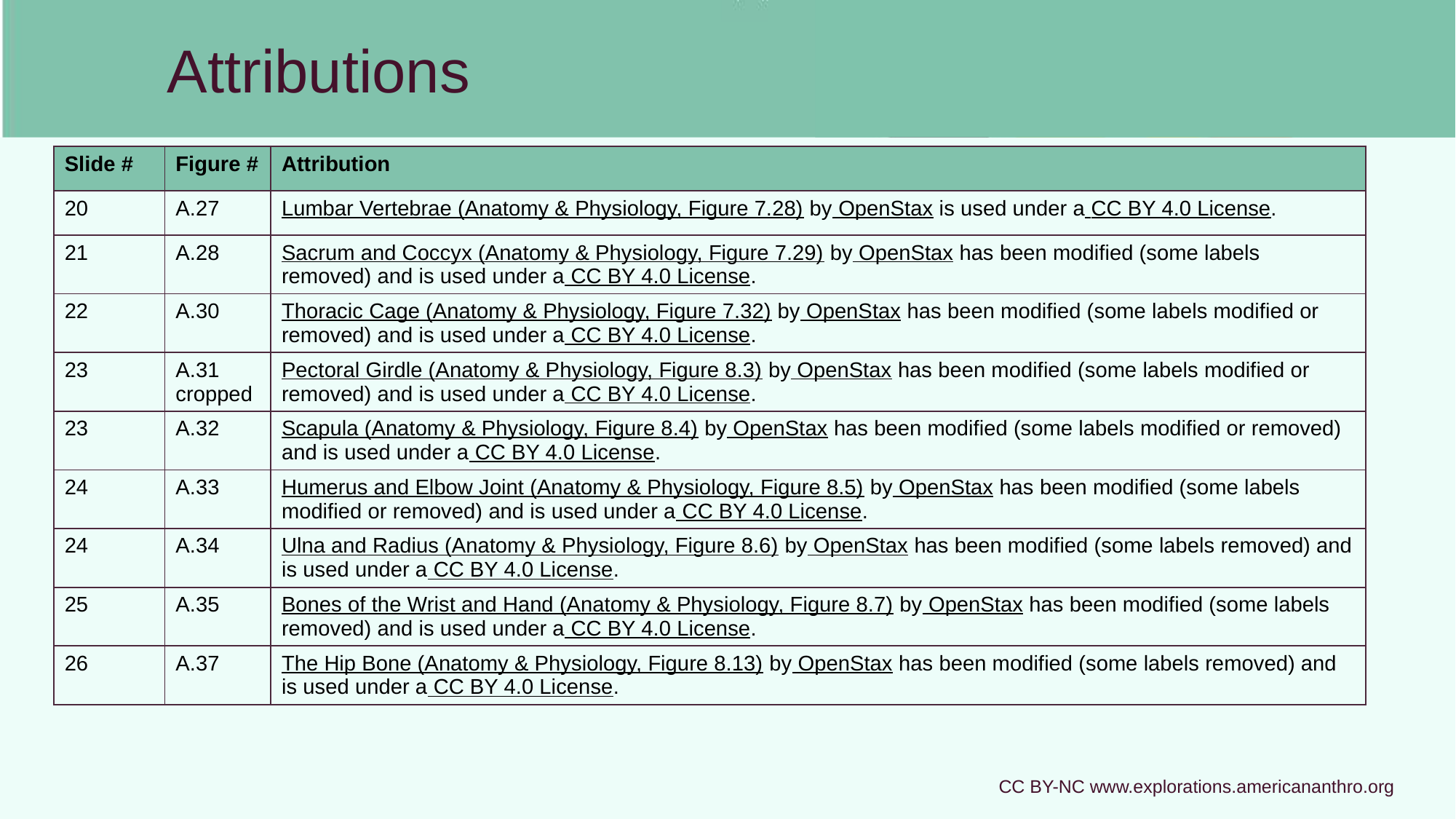

# Attributions
| Slide # | Figure # | Attribution |
| --- | --- | --- |
| 20 | A.27 | Lumbar Vertebrae (Anatomy & Physiology, Figure 7.28) by OpenStax is used under a CC BY 4.0 License. |
| 21 | A.28 | Sacrum and Coccyx (Anatomy & Physiology, Figure 7.29) by OpenStax has been modified (some labels removed) and is used under a CC BY 4.0 License. |
| 22 | A.30 | Thoracic Cage (Anatomy & Physiology, Figure 7.32) by OpenStax has been modified (some labels modified or removed) and is used under a CC BY 4.0 License. |
| 23 | A.31 cropped | Pectoral Girdle (Anatomy & Physiology, Figure 8.3) by OpenStax has been modified (some labels modified or removed) and is used under a CC BY 4.0 License. |
| 23 | A.32 | Scapula (Anatomy & Physiology, Figure 8.4) by OpenStax has been modified (some labels modified or removed) and is used under a CC BY 4.0 License. |
| 24 | A.33 | Humerus and Elbow Joint (Anatomy & Physiology, Figure 8.5) by OpenStax has been modified (some labels modified or removed) and is used under a CC BY 4.0 License. |
| 24 | A.34 | Ulna and Radius (Anatomy & Physiology, Figure 8.6) by OpenStax has been modified (some labels removed) and is used under a CC BY 4.0 License. |
| 25 | A.35 | Bones of the Wrist and Hand (Anatomy & Physiology, Figure 8.7) by OpenStax has been modified (some labels removed) and is used under a CC BY 4.0 License. |
| 26 | A.37 | The Hip Bone (Anatomy & Physiology, Figure 8.13) by OpenStax has been modified (some labels removed) and is used under a CC BY 4.0 License. |